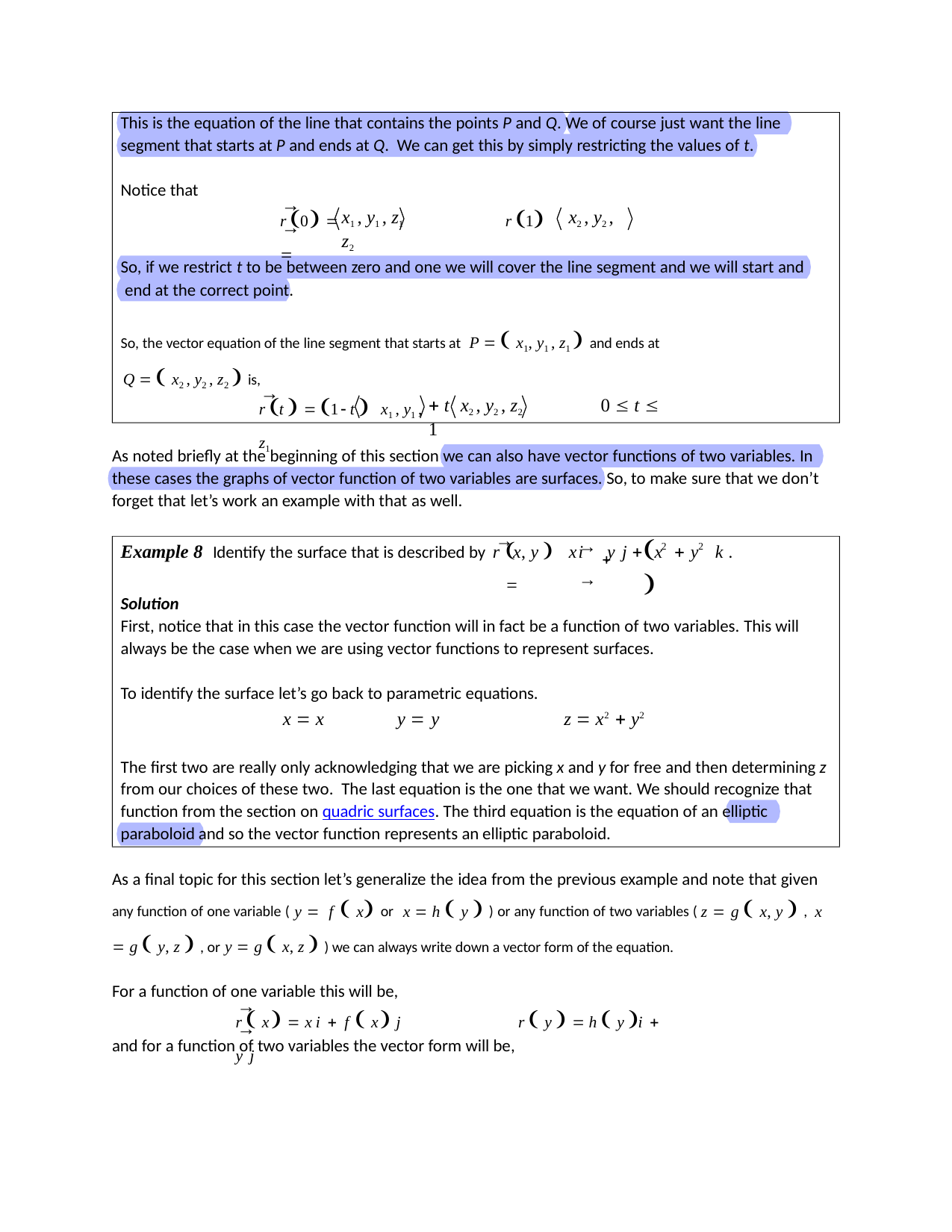

This is the equation of the line that contains the points P and Q. We of course just want the line  segment that starts at P and ends at Q.  We can get this by simply restricting the values of t.

Notice that

→	→
r (0) =	r (1) =
x1 , y1 , z1	x2 , y2 , z2

So, if we restrict t to be between zero and one we will cover the line segment and we will start and  end at the correct point.

So, the vector equation of the line segment that starts at P = ( x1, y1 , z1 ) and ends at
Q = ( x2 , y2 , z2 ) is,

→
r (t ) = (1− t )  x1 , y1 , z1
+ t  x2 , y2 , z2	0 ≤ t ≤ 1

As noted briefly at the beginning of this section we can also have vector functions of two variables. In  these cases the graphs of vector function of two variables are surfaces. So, to make sure that we don’t  forget that let’s work an example with that as well.

→ +	→
→
(	)
(	) =

2	2
Example 8 Identify the surface that is described by r  x, y	xi	y j +  x  + y	k .
Solution
First, notice that in this case the vector function will in fact be a function of two variables. This will  always be the case when we are using vector functions to represent surfaces.

To identify the surface let’s go back to parametric equations.
x = x	y = y	z = x2 + y2

The first two are really only acknowledging that we are picking x and y for free and then determining z  from our choices of these two. The last equation is the one that we want. We should recognize that  function from the section on quadric surfaces. The third equation is the equation of an elliptic  paraboloid and so the vector function represents an elliptic paraboloid.

As a final topic for this section let’s generalize the idea from the previous example and note that given  any function of one variable ( y = f ( x) or x = h ( y ) ) or any function of two variables ( z = g ( x, y ) ,  x = g ( y, z ) , or y = g ( x, z ) ) we can always write down a vector form of the equation.

For a function of one variable this will be,
→	→
r ( x) = xi + f ( x) j	r ( y ) = h ( y )i + y j
and for a function of two variables the vector form will be,